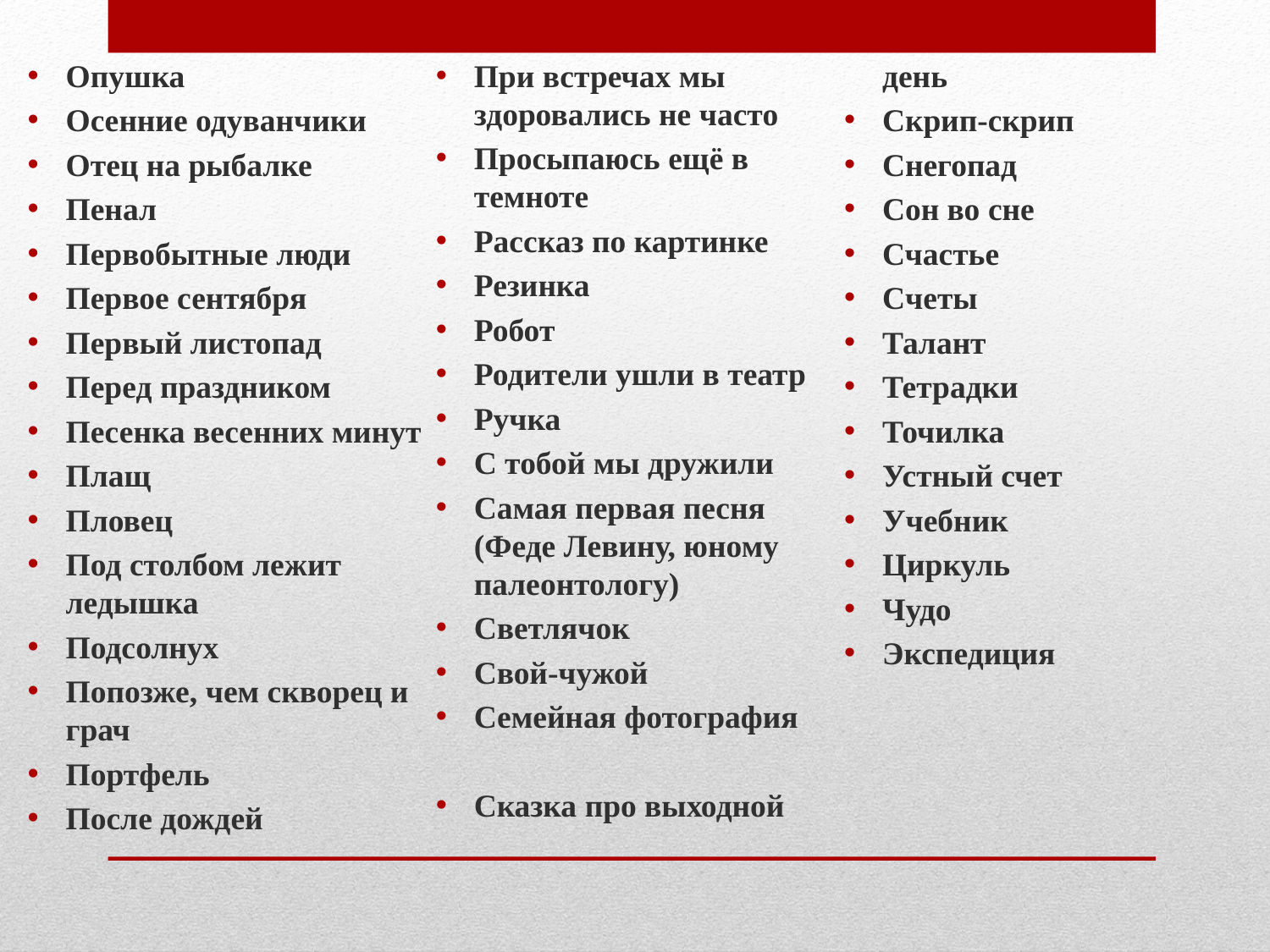

Опушка
Осенние одуванчики
Отец на рыбалке
Пенал
Первобытные люди
Первое сентября
Первый листопад
Перед праздником
Песенка весенних минут
Плащ
Пловец
Под столбом лежит ледышка
Подсолнух
Попозже, чем скворец и грач
Портфель
После дождей
При встречах мы здоровались не часто
Просыпаюсь ещё в темноте
Рассказ по картинке
Резинка
Робот
Родители ушли в театр
Ручка
С тобой мы дружили
Самая первая песня (Феде Левину, юному палеонтологу)
Светлячок
Свой-чужой
Семейная фотография

Сказка про выходной день
Скрип-скрип
Снегопад
Сон во сне
Счастье
Cчеты
Талант
Тетрадки
Точилка
Устный счет
Учебник
Циркуль
Чудо
Экспедиция